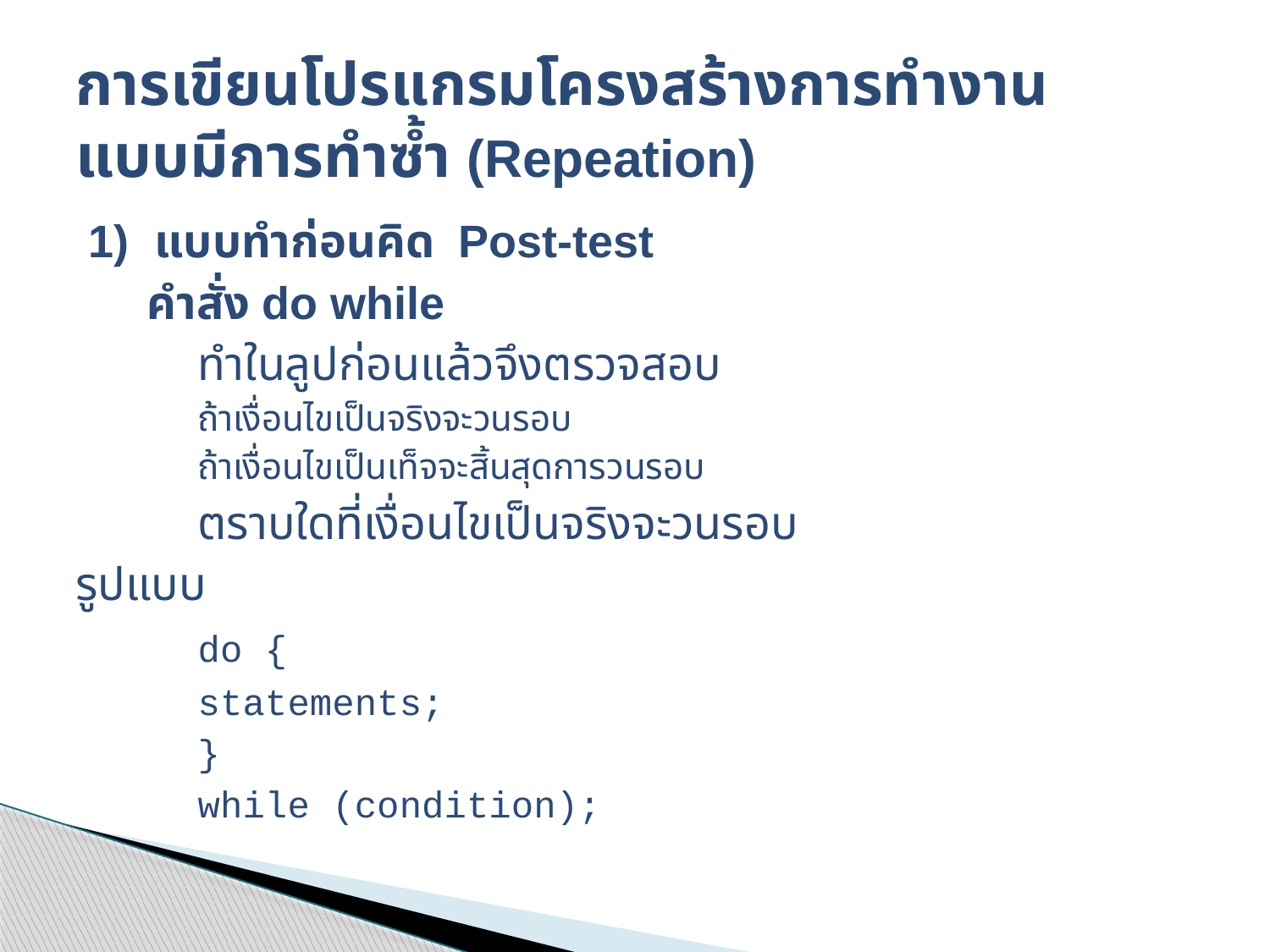

# การเขียนโปรแกรมโครงสร้างการทำงาน แบบมีการทำซ้ำ (Repeation)
 1)  แบบทำก่อนคิด  Post-test
      คำสั่ง do while
	ทำในลูปก่อนแล้วจึงตรวจสอบ
	ถ้าเงื่อนไขเป็นจริงจะวนรอบ
	ถ้าเงื่อนไขเป็นเท็จจะสิ้นสุดการวนรอบ
	ตราบใดที่เงื่อนไขเป็นจริงจะวนรอบ
รูปแบบ
	do {
 		statements;
	}
	while (condition);